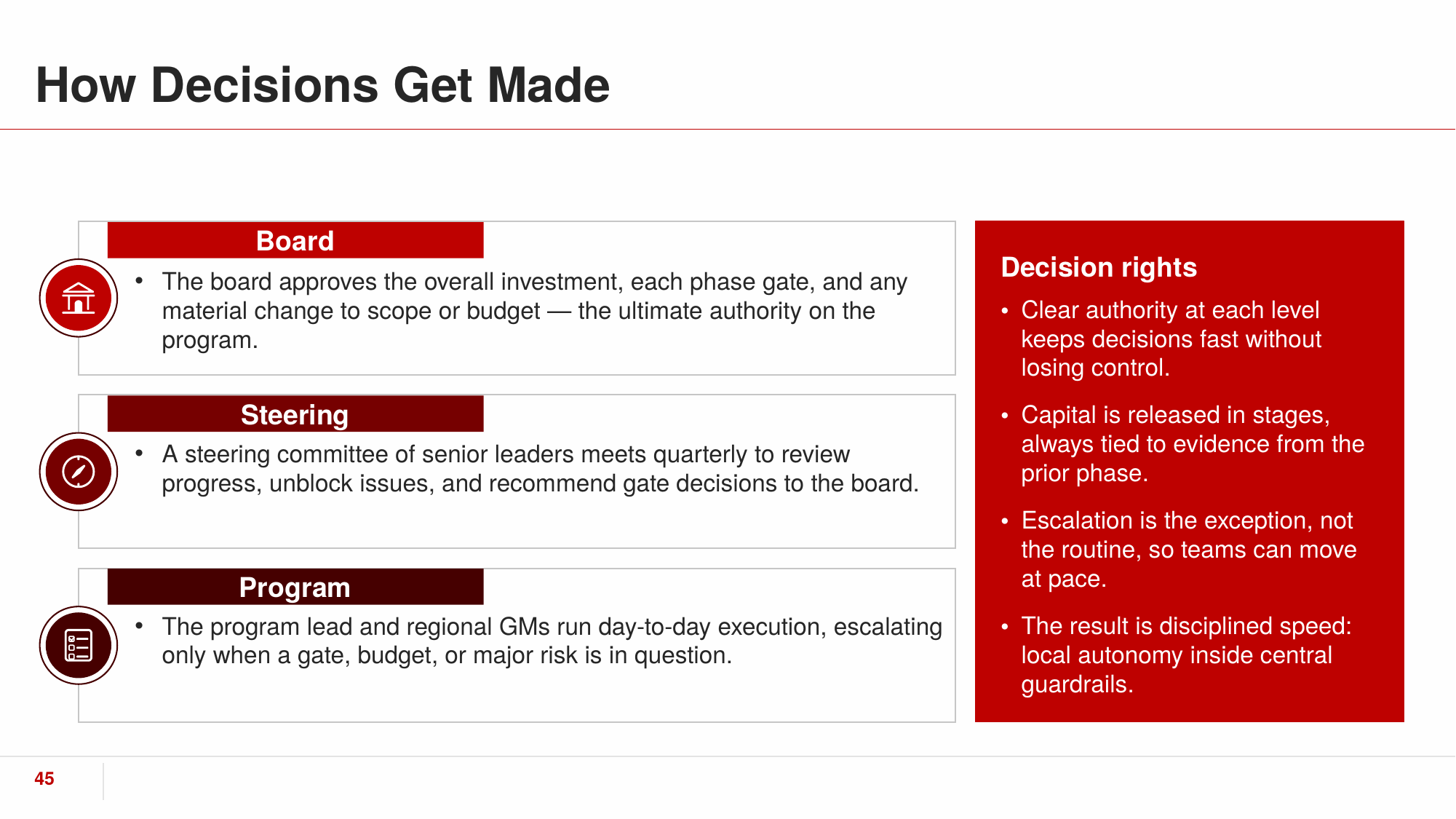

# How Decisions Get Made

Board
Decision rights

The board approves the overall investment, each phase gate, and any material change to scope or budget — the ultimate authority on the program.

Clear authority at each level keeps decisions fast without losing control.
Capital is released in stages, always tied to evidence from the prior phase.
Escalation is the exception, not the routine, so teams can move at pace.
The result is disciplined speed: local autonomy inside central guardrails.

Steering

A steering committee of senior leaders meets quarterly to review progress, unblock issues, and recommend gate decisions to the board.

Program

The program lead and regional GMs run day-to-day execution, escalating only when a gate, budget, or major risk is in question.

45